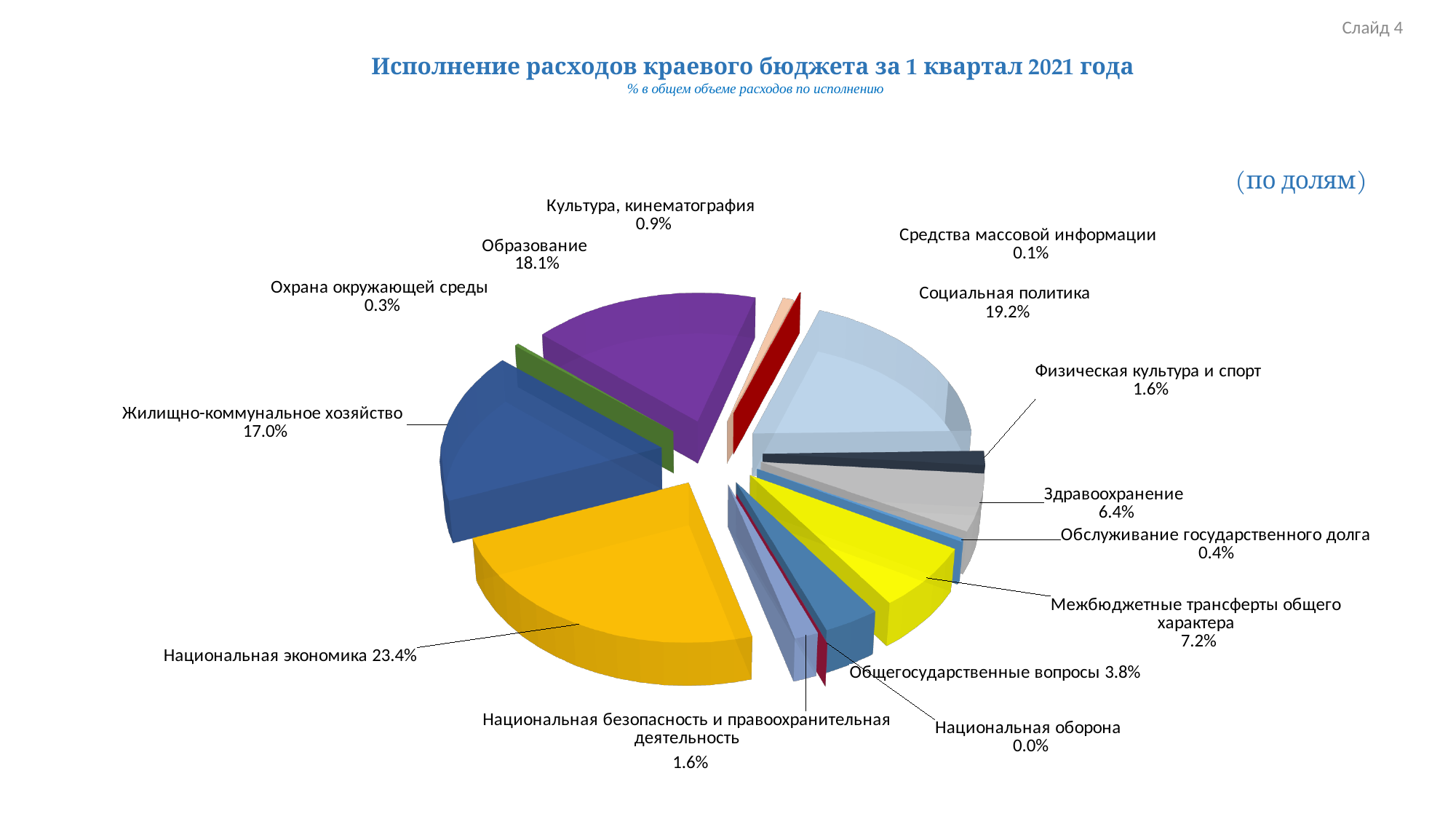

Слайд 4
# Исполнение расходов краевого бюджета за 1 квартал 2021 года % в общем объеме расходов по исполнению

[unsupported chart]